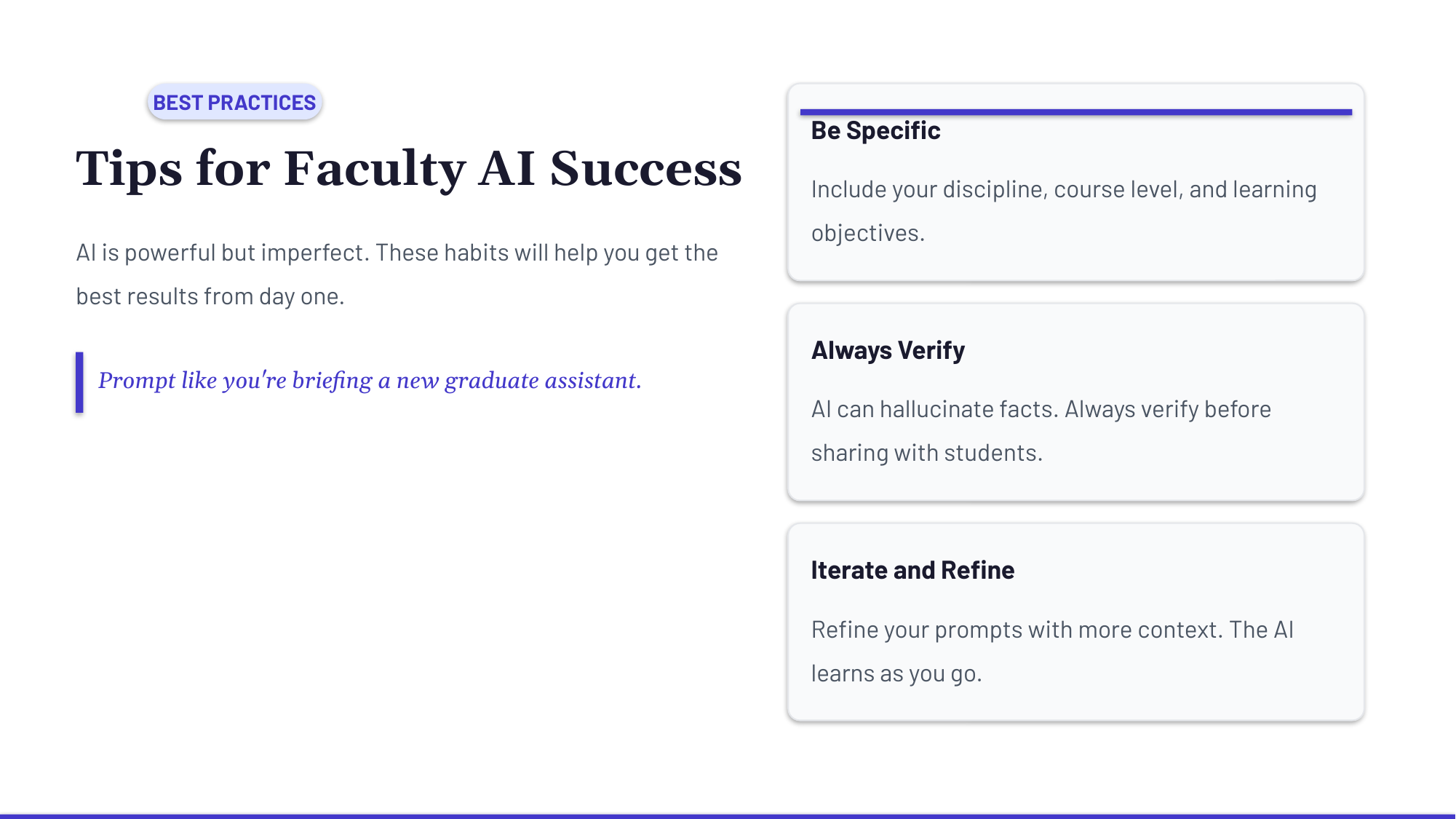

BEST PRACTICES

Be Specific
Tips for Faculty AI Success
Include your discipline, course level, and learning objectives.
AI is powerful but imperfect. These habits will help you get the best results from day one.

Always Verify

Prompt like you're briefing a new graduate assistant.
AI can hallucinate facts. Always verify before sharing with students.

Iterate and Refine
Refine your prompts with more context. The AI learns as you go.